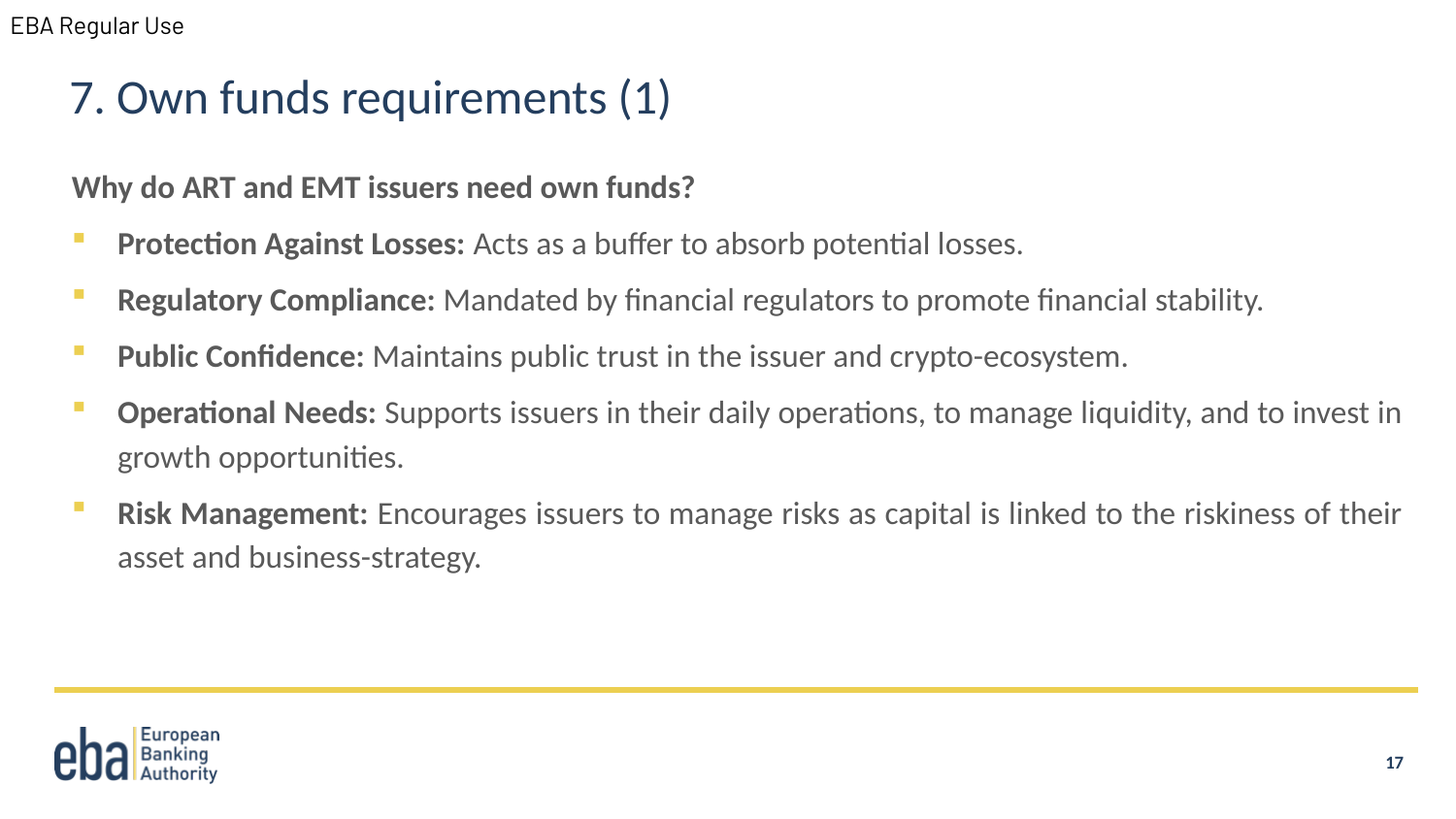

# 7. Own funds requirements (1)
Why do ART and EMT issuers need own funds?
Protection Against Losses: Acts as a buffer to absorb potential losses.
Regulatory Compliance: Mandated by financial regulators to promote financial stability.
Public Confidence: Maintains public trust in the issuer and crypto-ecosystem.
Operational Needs: Supports issuers in their daily operations, to manage liquidity, and to invest in growth opportunities.
Risk Management: Encourages issuers to manage risks as capital is linked to the riskiness of their asset and business-strategy.
17